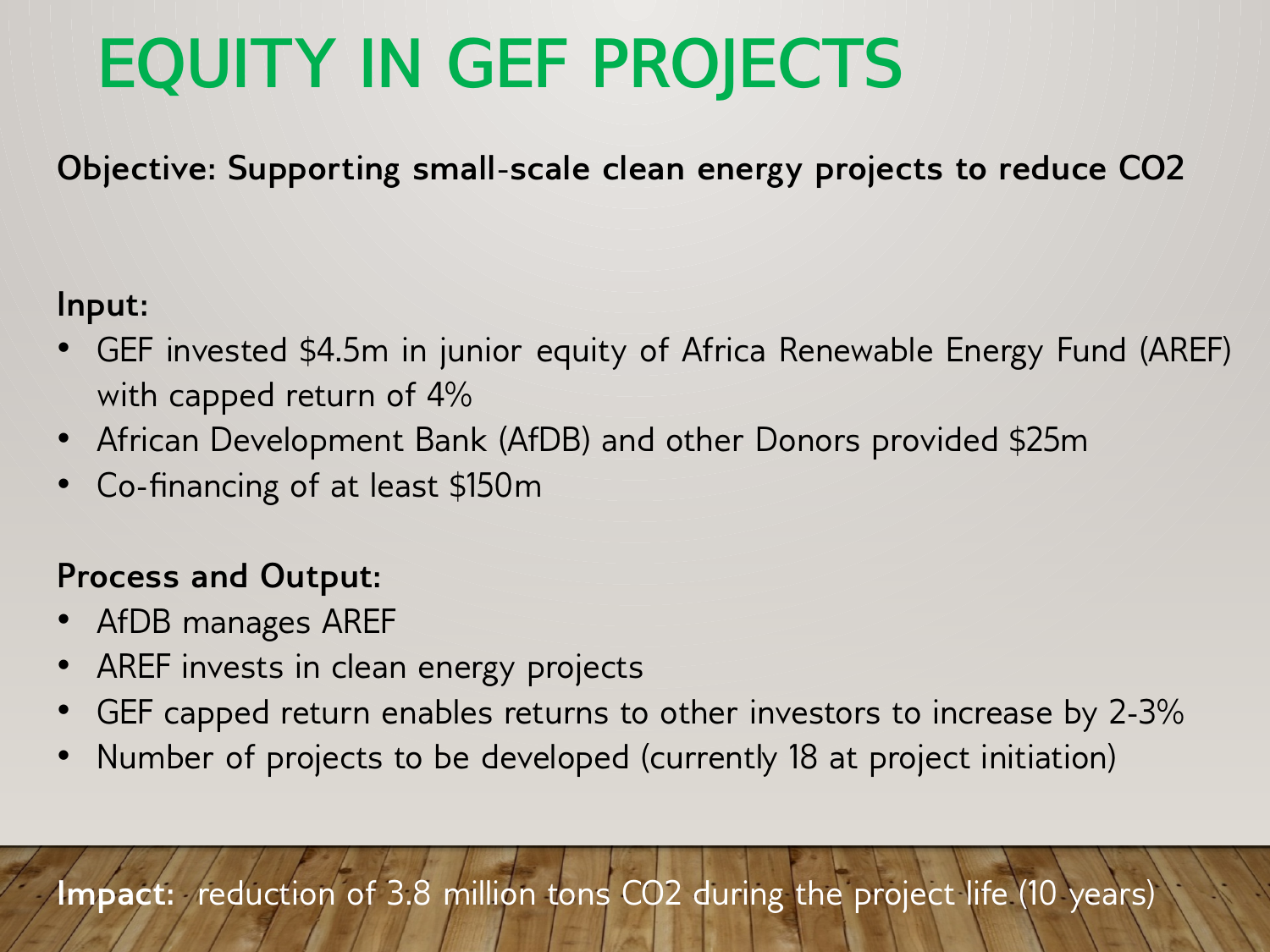

Equity in GEF projects
Objective: Supporting small-scale clean energy projects to reduce CO2

Input:
GEF invested $4.5m in junior equity of Africa Renewable Energy Fund (AREF) with capped return of 4%
African Development Bank (AfDB) and other Donors provided $25m
Co-financing of at least $150m

Process and Output:
AfDB manages AREF
AREF invests in clean energy projects
GEF capped return enables returns to other investors to increase by 2-3%
Number of projects to be developed (currently 18 at project initiation)

Impact:  reduction of 3.8 million tons CO2 during the project life (10 years)